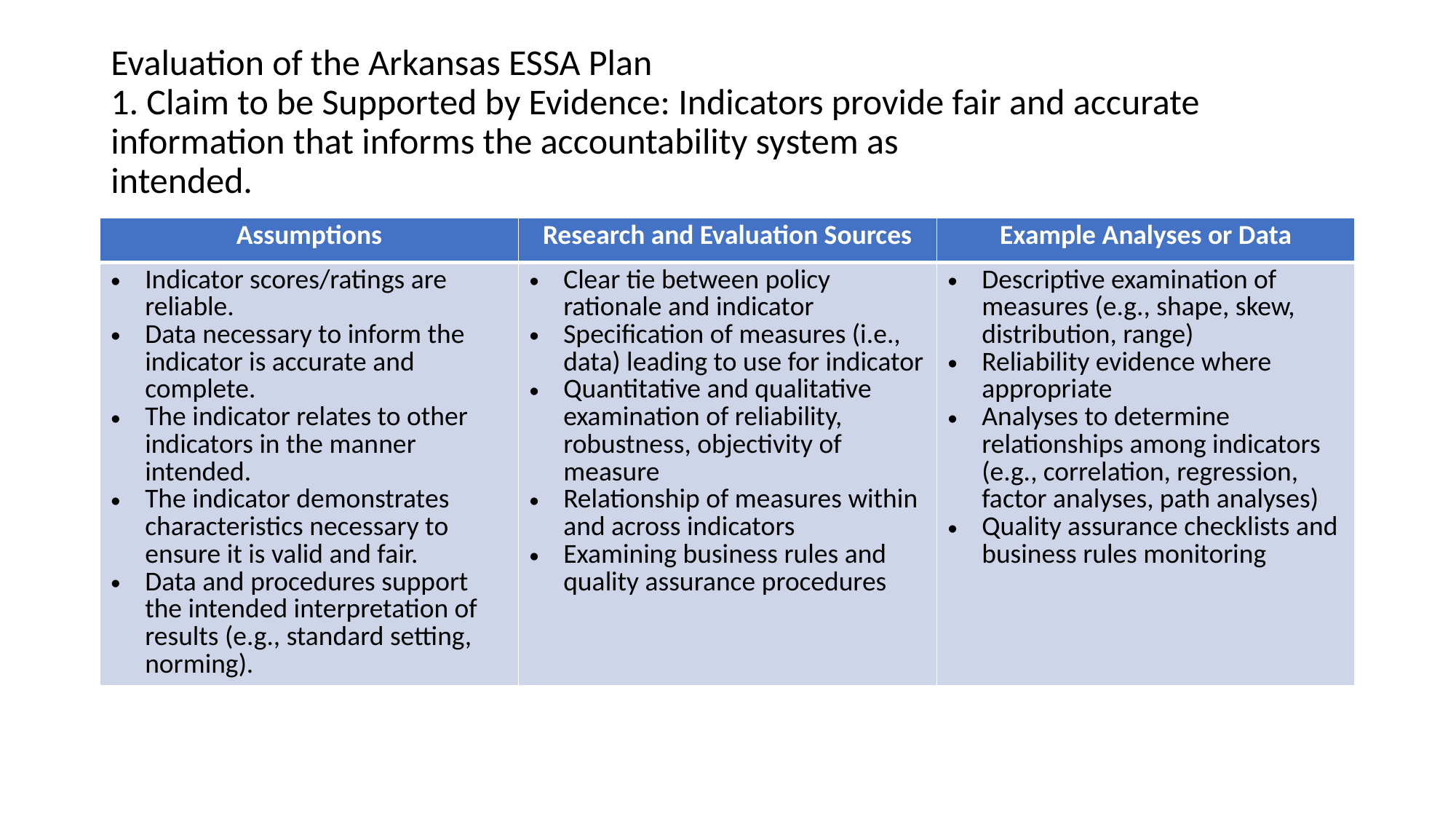

# Evaluation of the Arkansas ESSA Plan 1. Claim to be Supported by Evidence: Indicators provide fair and accurate information that informs the accountability system as intended.
| Assumptions | Research and Evaluation Sources | Example Analyses or Data |
| --- | --- | --- |
| Indicator scores/ratings are reliable. Data necessary to inform the indicator is accurate and complete. The indicator relates to other indicators in the manner intended. The indicator demonstrates characteristics necessary to ensure it is valid and fair. Data and procedures support the intended interpretation of results (e.g., standard setting, norming). | Clear tie between policy rationale and indicator Specification of measures (i.e., data) leading to use for indicator Quantitative and qualitative examination of reliability, robustness, objectivity of measure Relationship of measures within and across indicators Examining business rules and quality assurance procedures | Descriptive examination of measures (e.g., shape, skew, distribution, range) Reliability evidence where appropriate Analyses to determine relationships among indicators (e.g., correlation, regression, factor analyses, path analyses) Quality assurance checklists and business rules monitoring |